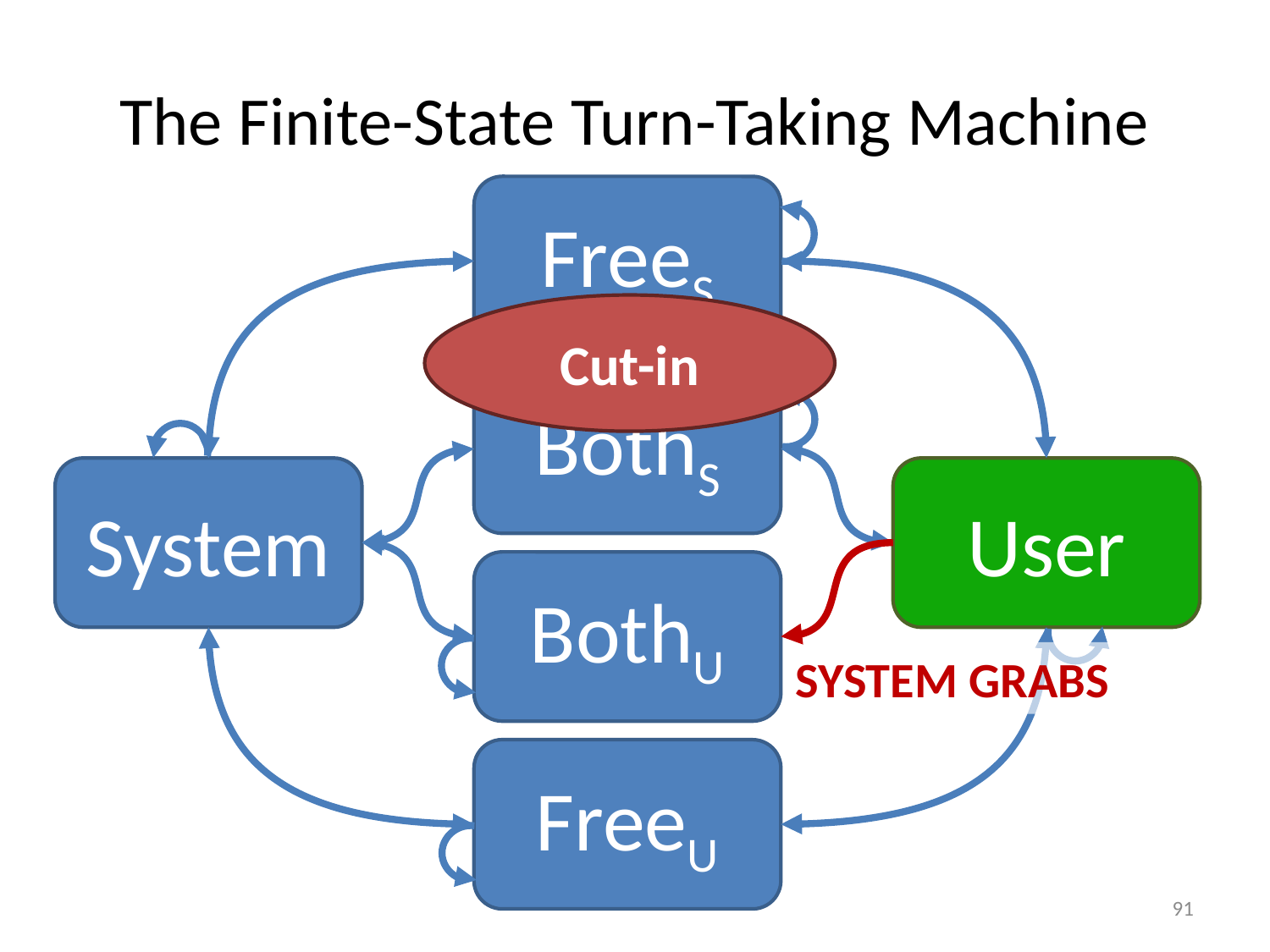

# The Finite-State Turn-Taking Machine
FreeS
BothS
BothU
FreeU

Cut-in

System
User

SYSTEM GRABS

91